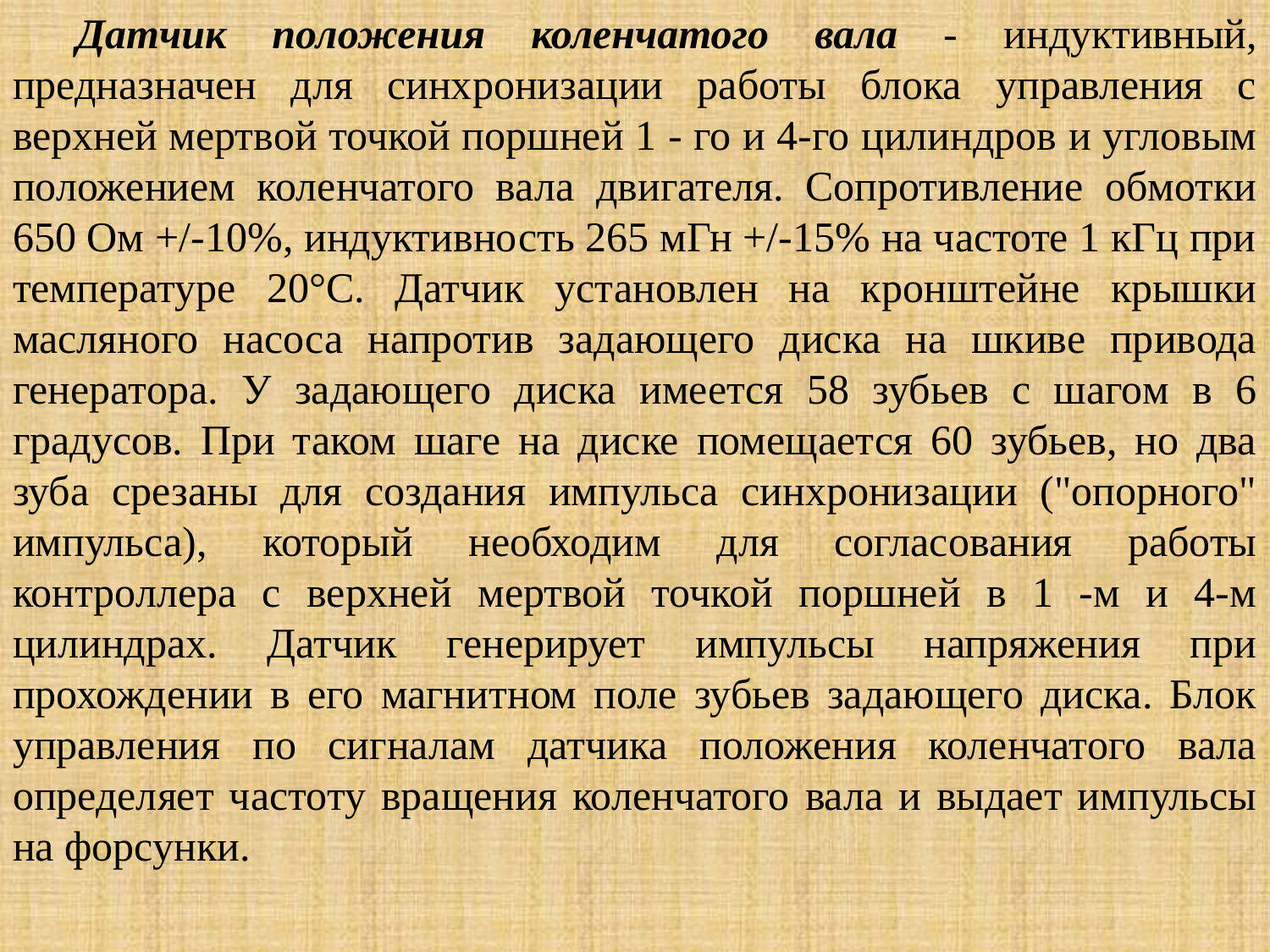

Датчик положения коленчатого вала - индуктивный, предназначен для синхронизации работы блока управления с верхней мертвой точкой поршней 1 - го и 4-го цилиндров и угловым положением коленчатого вала двигателя. Сопротивление обмотки 650 Ом +/-10%, индуктивность 265 мГн +/-15% на частоте 1 кГц при температуре 20°С. Датчик установлен на кронштейне крышки масляного насоса напротив задающего диска на шкиве привода генератора. У задающего диска имеется 58 зубьев с шагом в 6 градусов. При таком шаге на диске помещается 60 зубьев, но два зуба срезаны для создания импульса синхронизации ("опорного" импульса), который необходим для согласования работы контроллера с верхней мертвой точкой поршней в 1 -м и 4-м цилиндрах. Датчик генерирует импульсы напряжения при прохождении в его магнитном поле зубьев задающего диска. Блок управления по сигналам датчика положения коленчатого вала определяет частоту вращения коленчатого вала и выдает импульсы на форсунки.